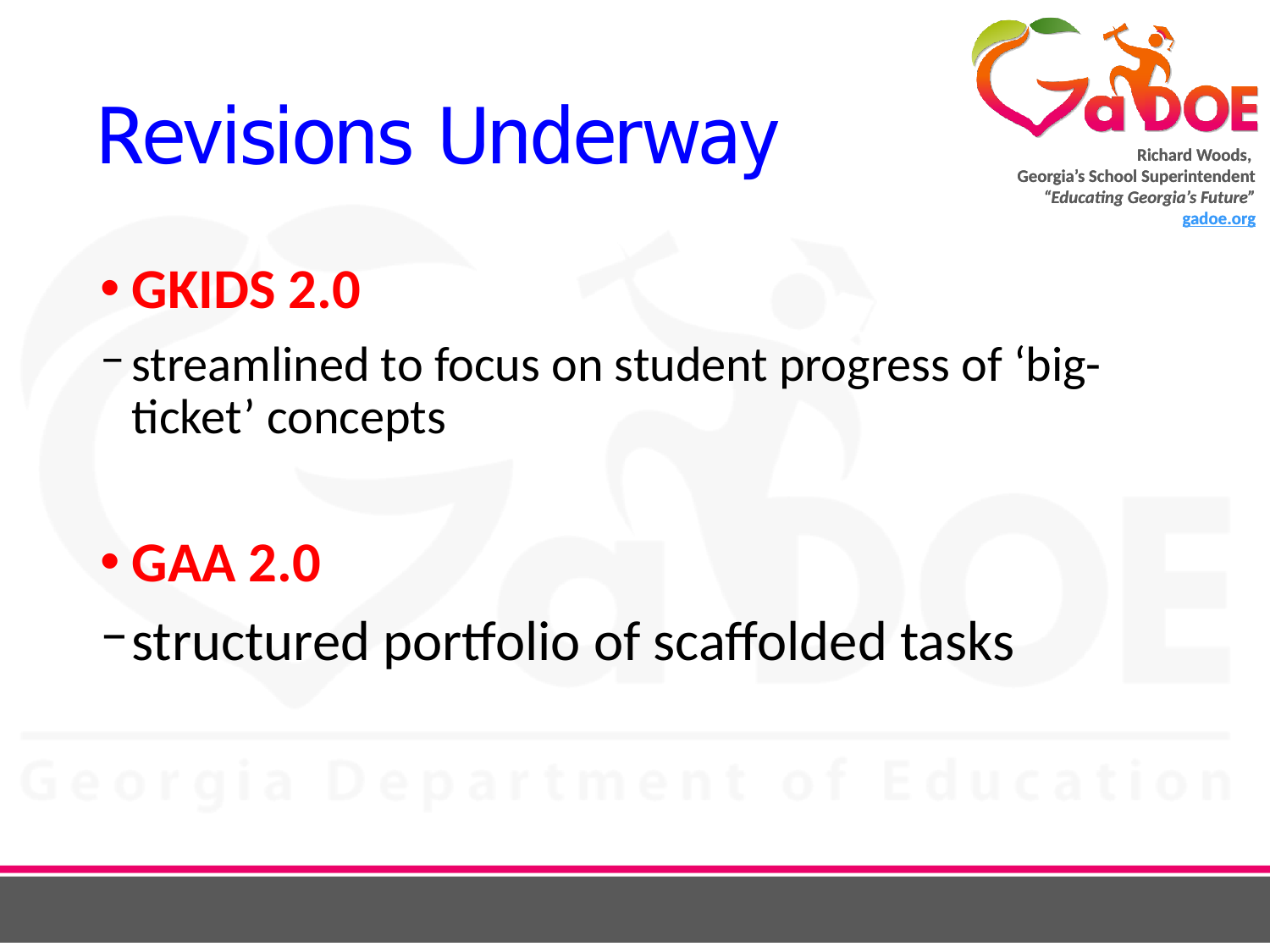

# Revisions Underway
GKIDS 2.0
streamlined to focus on student progress of ‘big-ticket’ concepts

GAA 2.0
structured portfolio of scaffolded tasks